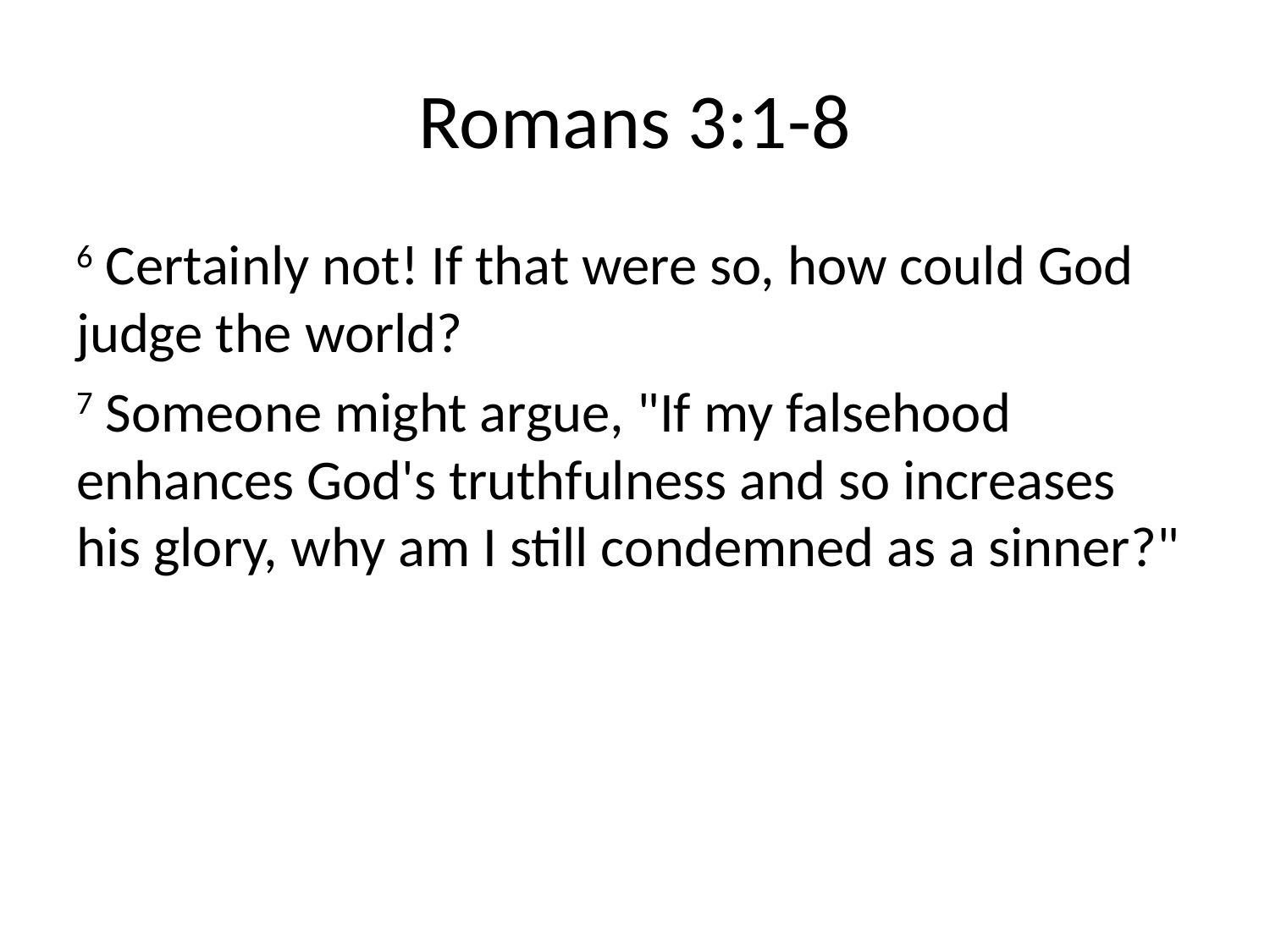

# Romans 3:1-8
6 Certainly not! If that were so, how could God judge the world?
7 Someone might argue, "If my falsehood enhances God's truthfulness and so increases his glory, why am I still condemned as a sinner?"